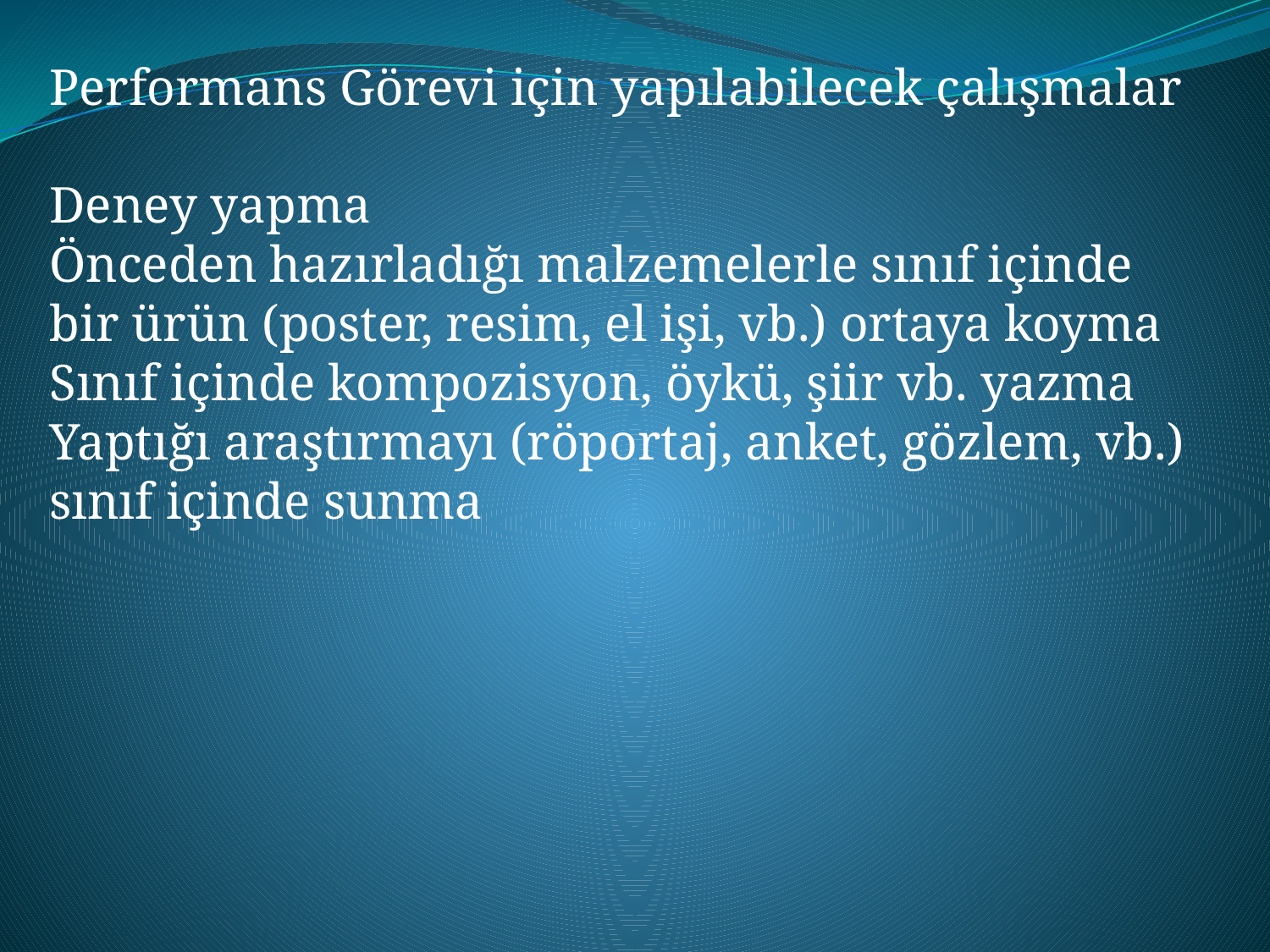

Performans Görevi için yapılabilecek çalışmalar
Deney yapma
Önceden hazırladığı malzemelerle sınıf içinde bir ürün (poster, resim, el işi, vb.) ortaya koyma
Sınıf içinde kompozisyon, öykü, şiir vb. yazma
Yaptığı araştırmayı (röportaj, anket, gözlem, vb.) sınıf içinde sunma